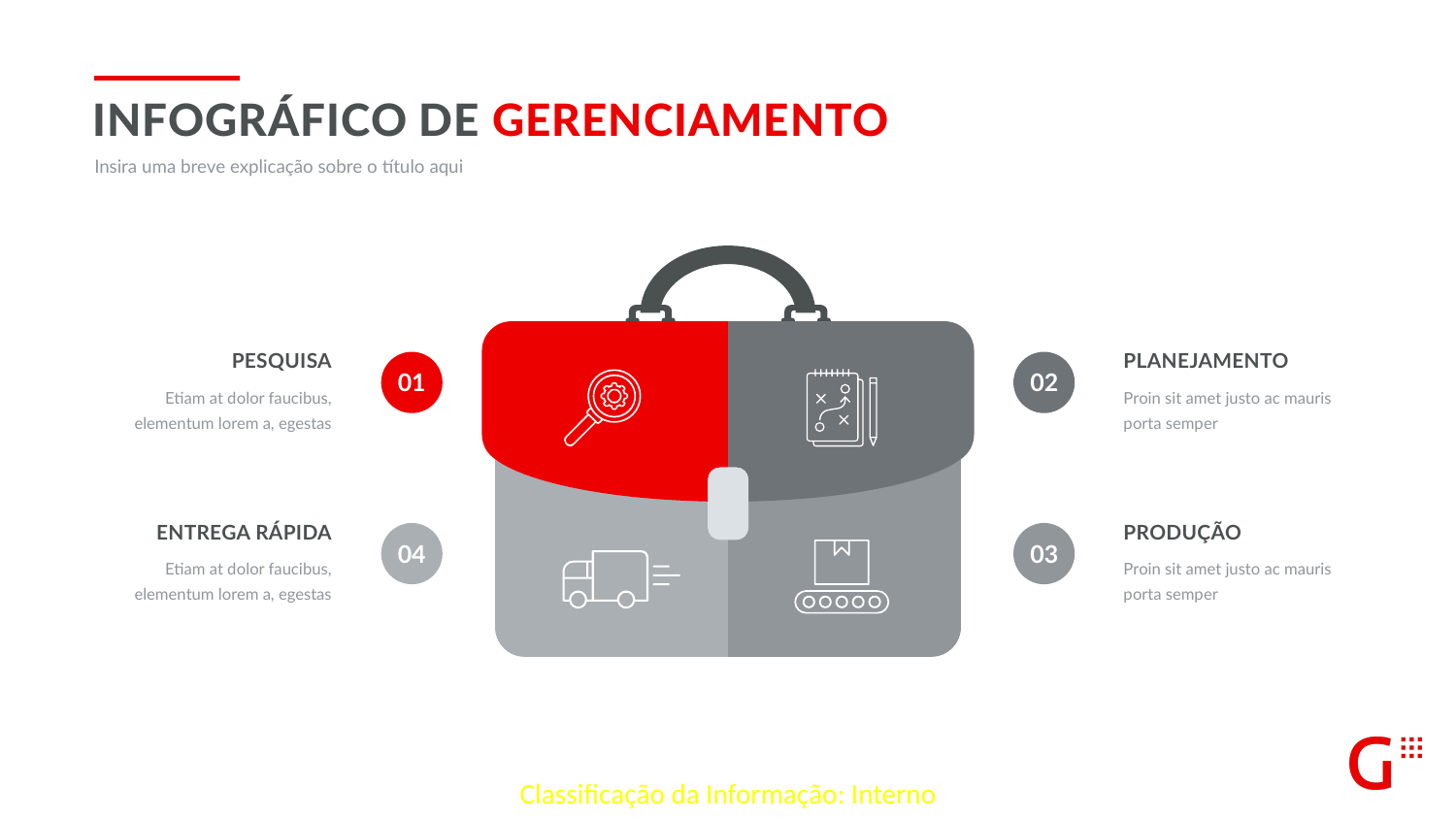

Infográfico de gerenciamento
Insira uma breve explicação sobre o título aqui

pesquisa
Etiam at dolor faucibus, elementum lorem a, egestas
planejamento
Proin sit amet justo ac mauris porta semper

01

02

Entrega rápida
Etiam at dolor faucibus, elementum lorem a, egestas
produção
Proin sit amet justo ac mauris porta semper

04

03